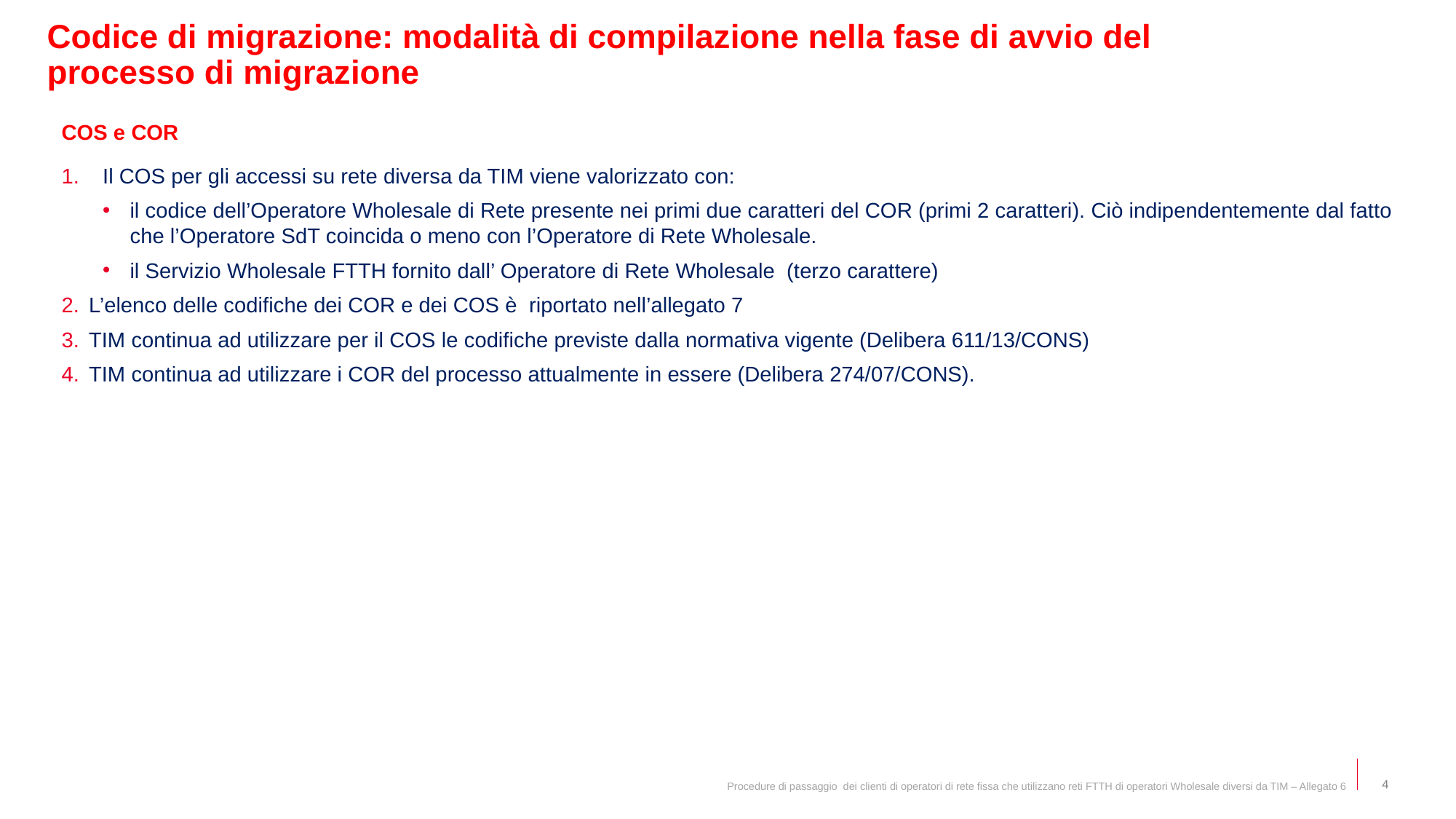

Codice di migrazione: modalità di compilazione nella fase di avvio del processo di migrazione
COS e COR
Il COS per gli accessi su rete diversa da TIM viene valorizzato con:
il codice dell’Operatore Wholesale di Rete presente nei primi due caratteri del COR (primi 2 caratteri). Ciò indipendentemente dal fatto che l’Operatore SdT coincida o meno con l’Operatore di Rete Wholesale.
il Servizio Wholesale FTTH fornito dall’ Operatore di Rete Wholesale  (terzo carattere)
L’elenco delle codifiche dei COR e dei COS è  riportato nell’allegato 7
TIM continua ad utilizzare per il COS le codifiche previste dalla normativa vigente (Delibera 611/13/CONS)
TIM continua ad utilizzare i COR del processo attualmente in essere (Delibera 274/07/CONS).